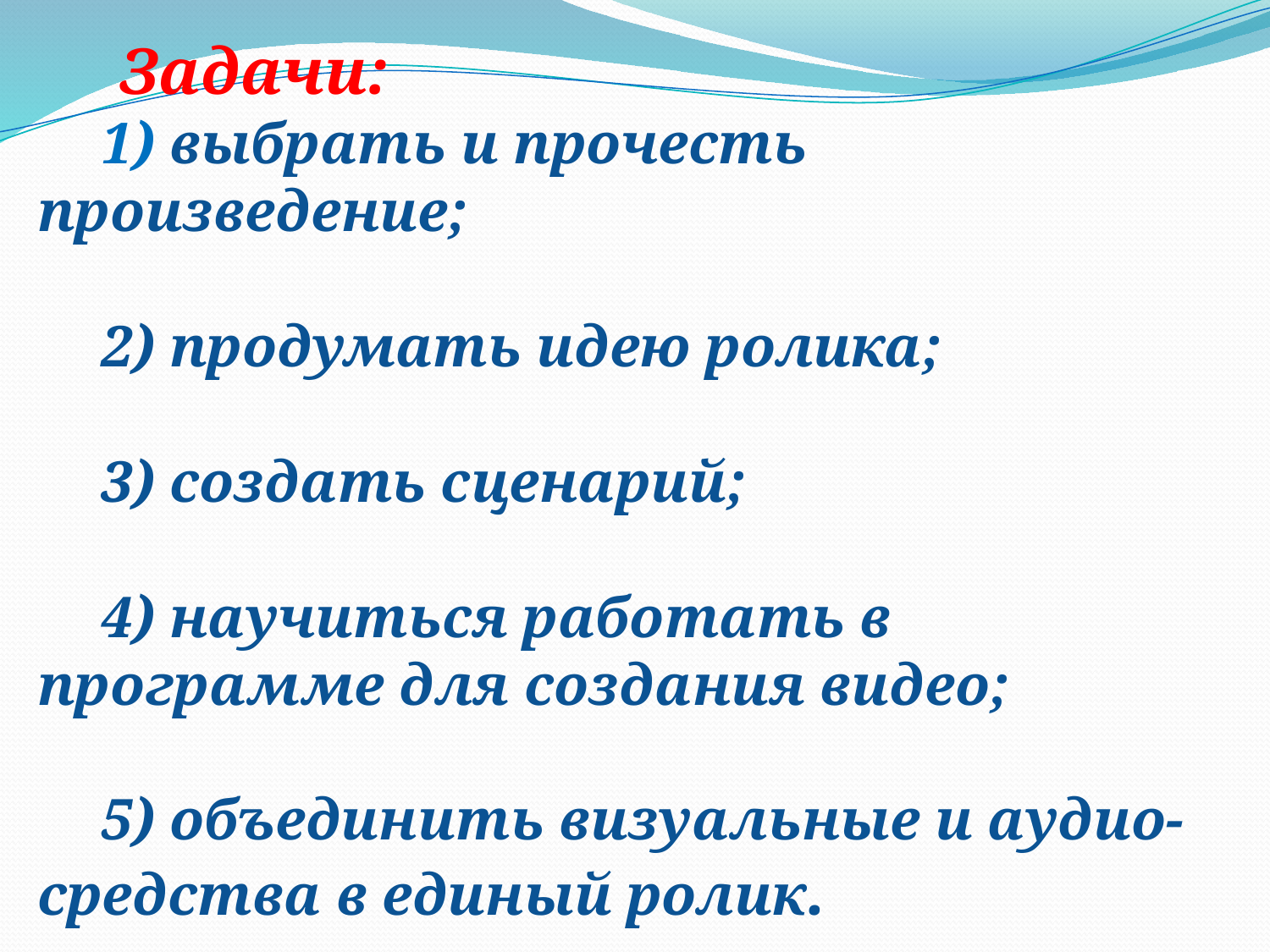

Задачи:
1) выбрать и прочесть произведение;

2) продумать идею ролика;

3) создать сценарий;

4) научиться работать в программе для создания видео;

5) объединить визуальные и аудио-средства в единый ролик.